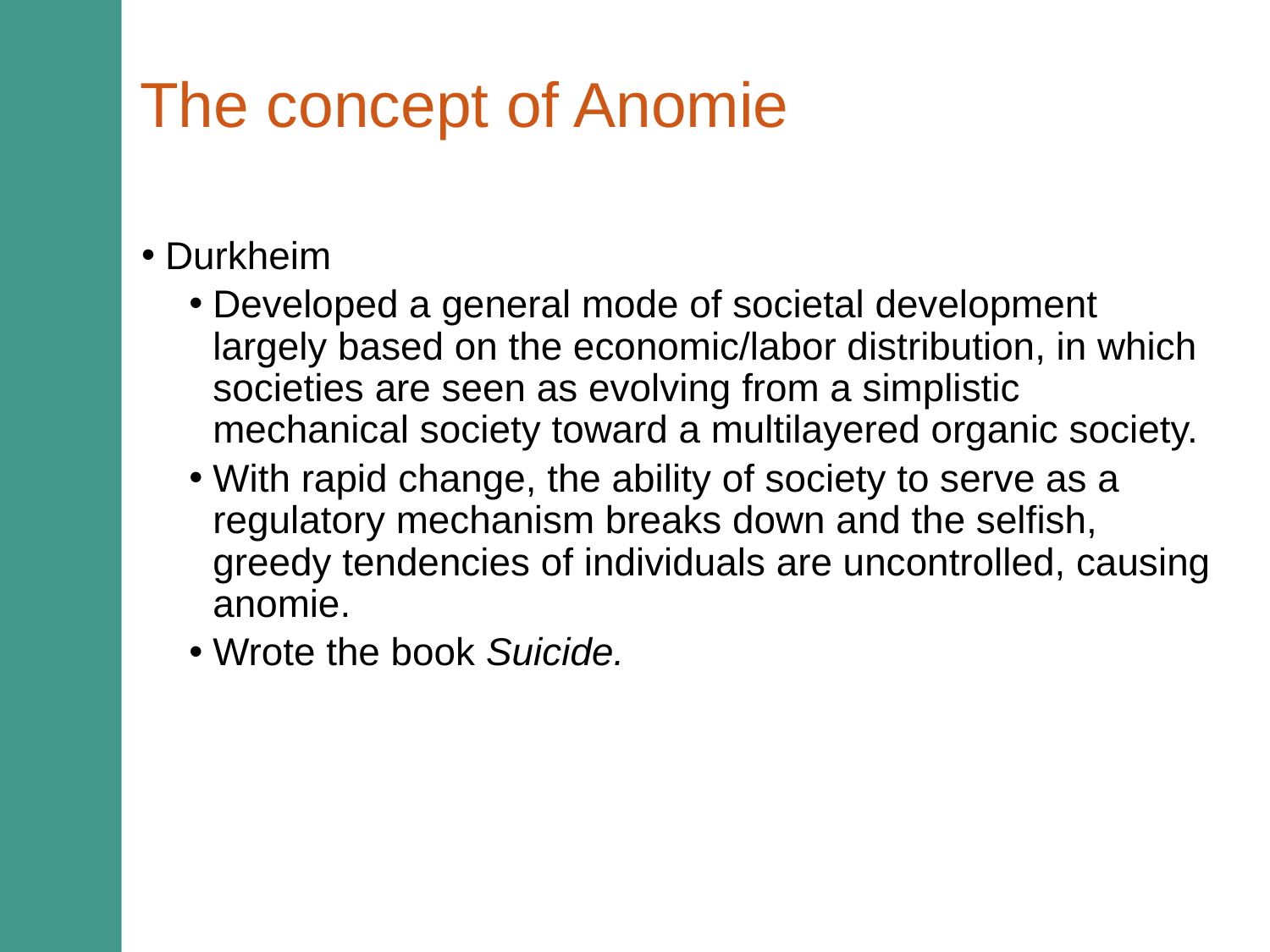

# The concept of Anomie
Durkheim
Developed a general mode of societal development largely based on the economic/labor distribution, in which societies are seen as evolving from a simplistic mechanical society toward a multilayered organic society.
With rapid change, the ability of society to serve as a regulatory mechanism breaks down and the selfish, greedy tendencies of individuals are uncontrolled, causing anomie.
Wrote the book Suicide.